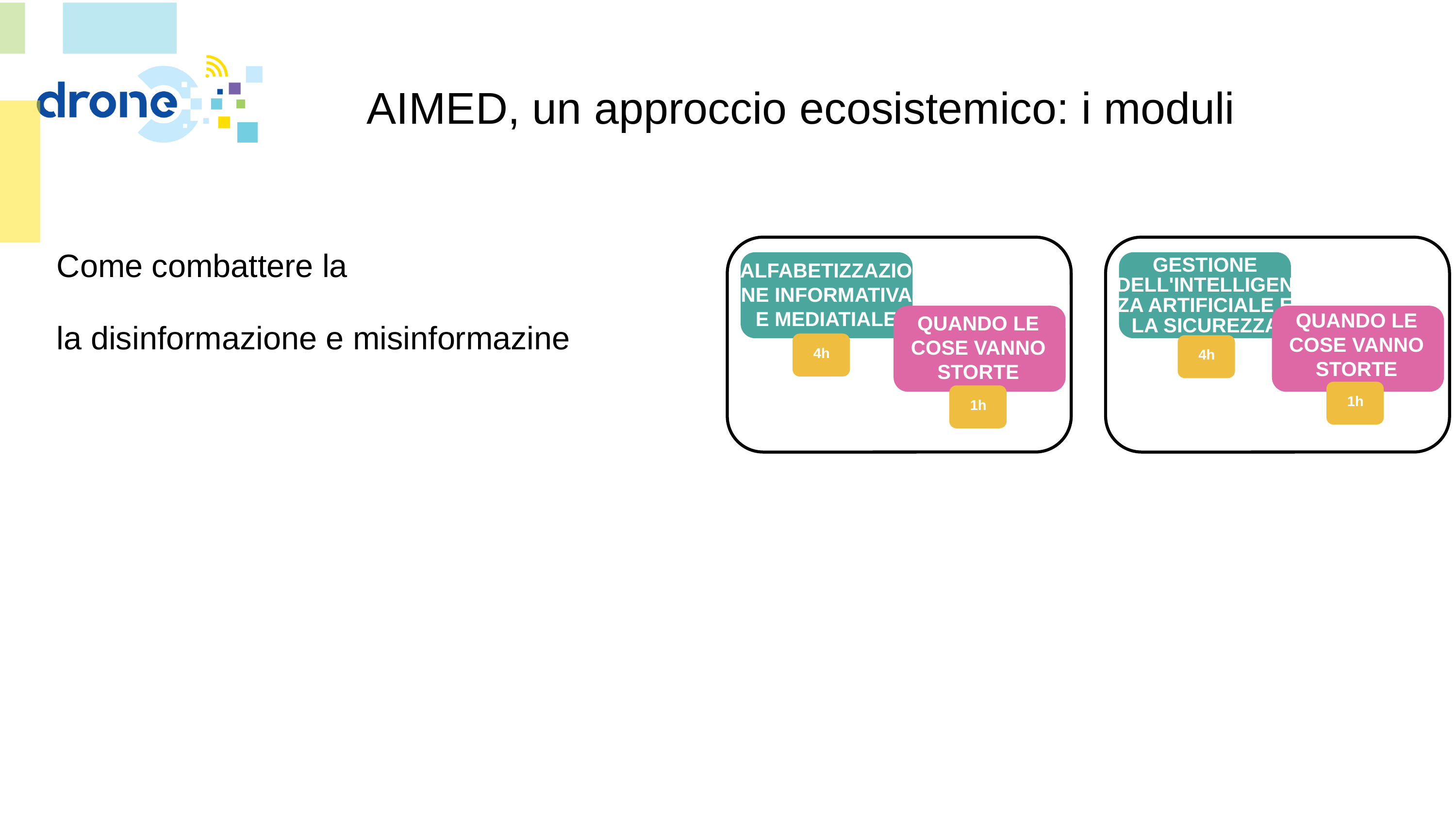

AIMED, un approccio ecosistemico: i moduli

Come combattere la
la disinformazione e misinformazine

GESTIONE DELL'INTELLIGENZA ARTIFICIALE E
LA SICUREZZA INFORMATICA
IN TEMPI INCERTI

ALFABETIZZAZIONE INFORMATIVA E MEDIATIALE
QUANDO LE COSE VANNO STORTE

QUANDO LE COSE VANNO STORTE

4h

4h

1h

1h